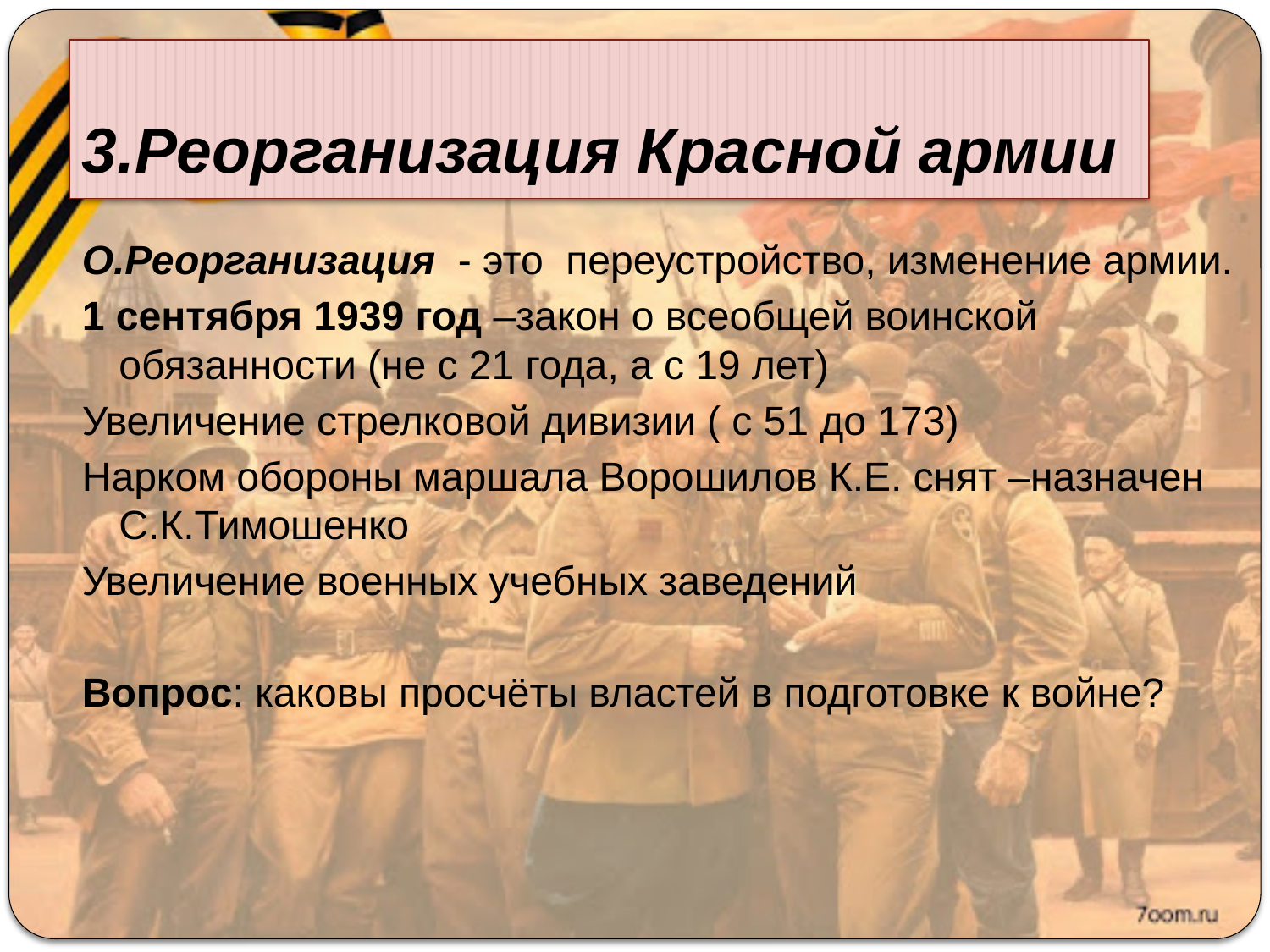

# 3.Реорганизация Красной армии
О.Реорганизация  - это  переустройство, изменение армии.
1 сентября 1939 год –закон о всеобщей воинской обязанности (не с 21 года, а с 19 лет)
Увеличение стрелковой дивизии ( с 51 до 173)
Нарком обороны маршала Ворошилов К.Е. снят –назначен С.К.Тимошенко
Увеличение военных учебных заведений

Вопрос: каковы просчёты властей в подготовке к войне?